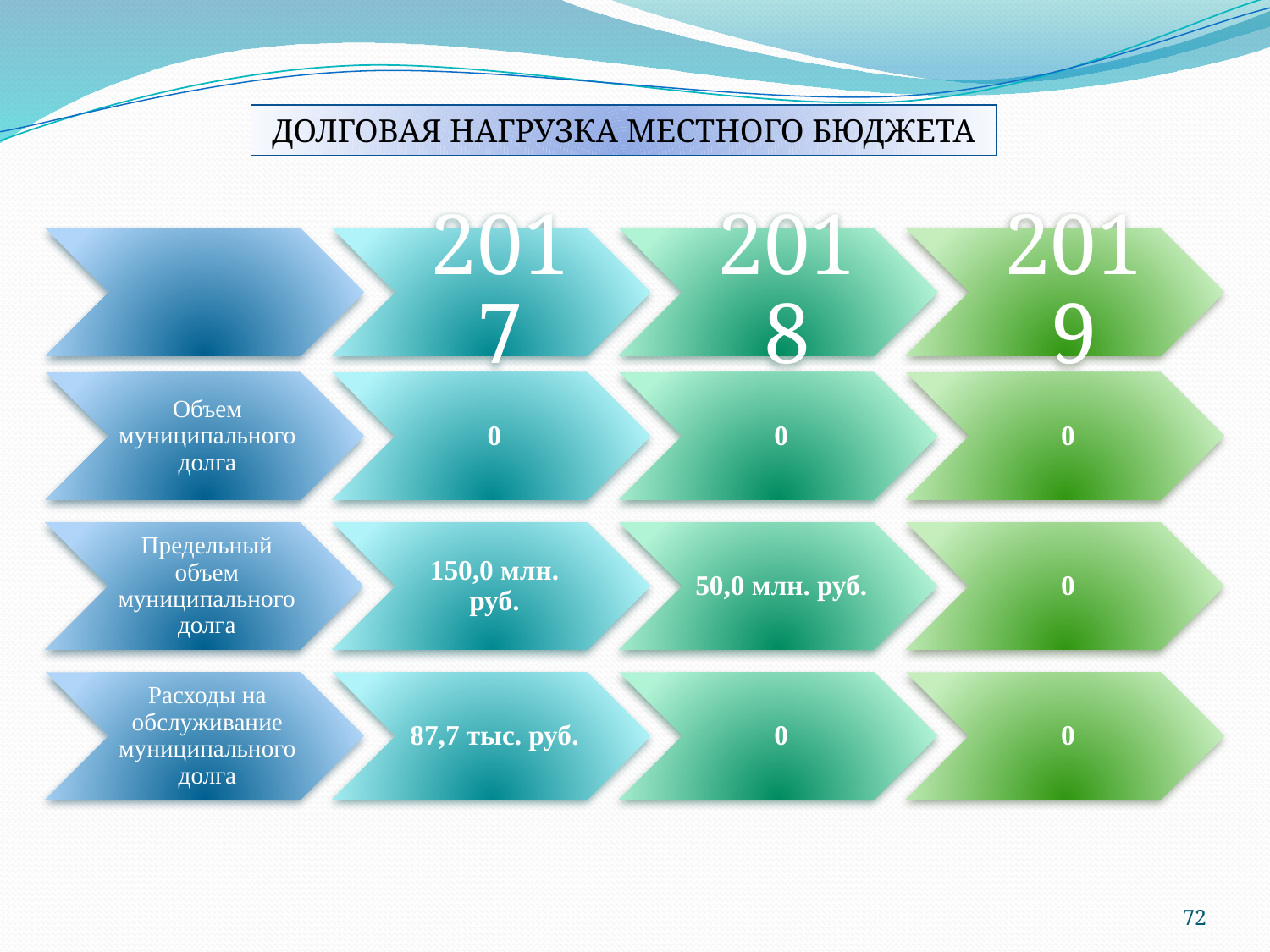

ДОЛГОВАЯ НАГРУЗКА МЕСТНОГО БЮДЖЕТА

2017
2018
2019
Объем муниципального долга
0
0
0
Предельный объем муниципального долга
150,0 млн. руб.
50,0 млн. руб.
0
Расходы на обслуживание муниципального долга
87,7 тыс. руб.
0
0
72